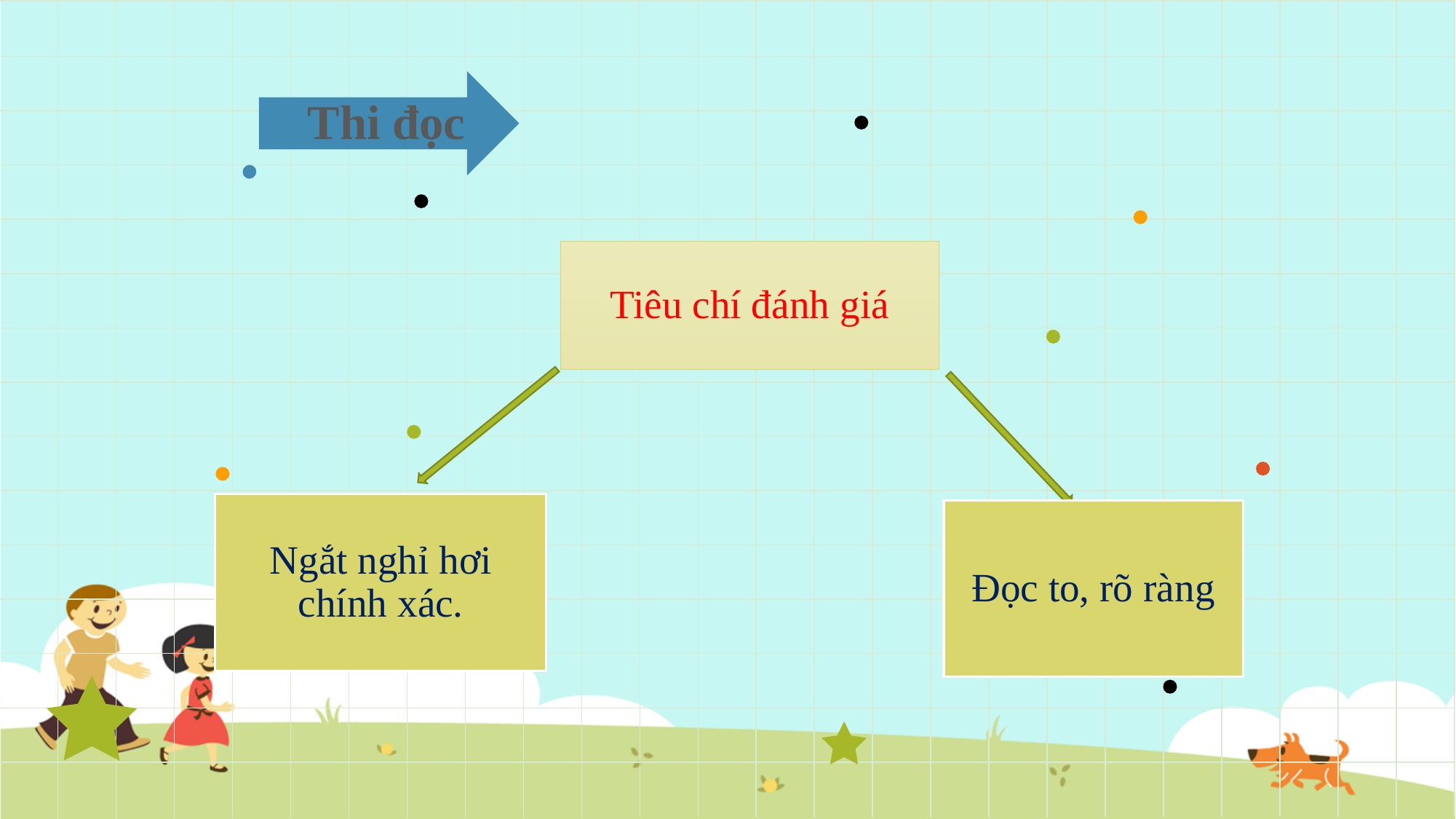

Thi đọc

Tiêu chí đánh giá

Ngắt nghỉ hơi chính xác.
Đọc to, rõ ràng